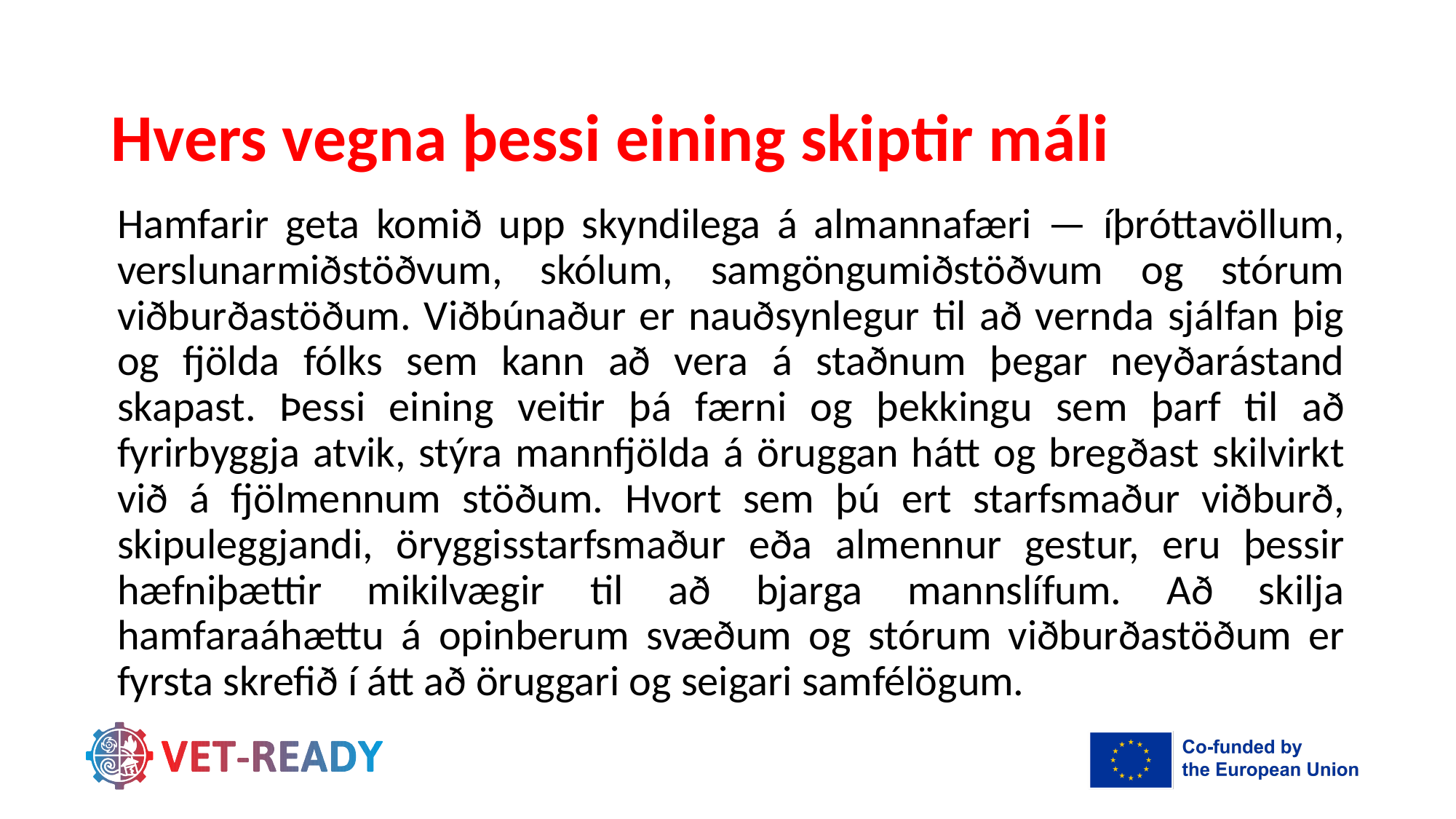

# Hvers vegna þessi eining skiptir máli
Hamfarir geta komið upp skyndilega á almannafæri — íþróttavöllum, verslunarmiðstöðvum, skólum, samgöngumiðstöðvum og stórum viðburðastöðum. Viðbúnaður er nauðsynlegur til að vernda sjálfan þig og fjölda fólks sem kann að vera á staðnum þegar neyðarástand skapast. Þessi eining veitir þá færni og þekkingu sem þarf til að fyrirbyggja atvik, stýra mannfjölda á öruggan hátt og bregðast skilvirkt við á fjölmennum stöðum. Hvort sem þú ert starfsmaður viðburð, skipuleggjandi, öryggisstarfsmaður eða almennur gestur, eru þessir hæfniþættir mikilvægir til að bjarga mannslífum. Að skilja hamfaraáhættu á opinberum svæðum og stórum viðburðastöðum er fyrsta skrefið í átt að öruggari og seigari samfélögum.